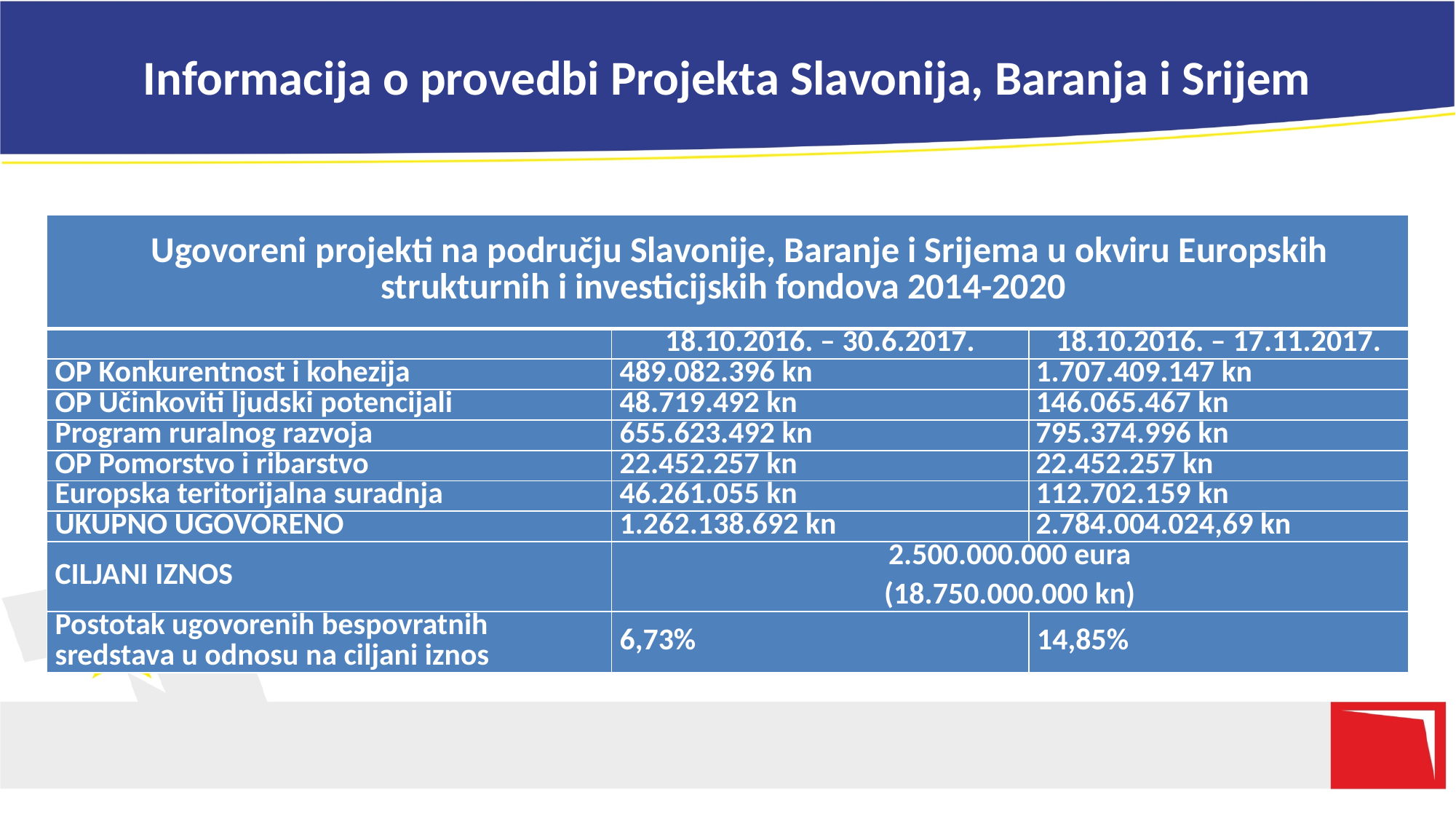

# Informacija o provedbi Projekta Slavonija, Baranja i Srijem
| Ugovoreni projekti na području Slavonije, Baranje i Srijema u okviru Europskih strukturnih i investicijskih fondova 2014-2020 |  |  |
| --- | --- | --- |
|  | 18.10.2016. – 30.6.2017. | 18.10.2016. – 17.11.2017. |
| OP Konkurentnost i kohezija | 489.082.396 kn | 1.707.409.147 kn |
| OP Učinkoviti ljudski potencijali | 48.719.492 kn | 146.065.467 kn |
| Program ruralnog razvoja | 655.623.492 kn | 795.374.996 kn |
| OP Pomorstvo i ribarstvo | 22.452.257 kn | 22.452.257 kn |
| Europska teritorijalna suradnja | 46.261.055 kn | 112.702.159 kn |
| UKUPNO UGOVORENO | 1.262.138.692 kn | 2.784.004.024,69 kn |
| CILJANI IZNOS | 2.500.000.000 eura (18.750.000.000 kn) |  |
| Postotak ugovorenih bespovratnih sredstava u odnosu na ciljani iznos | 6,73% | 14,85% |